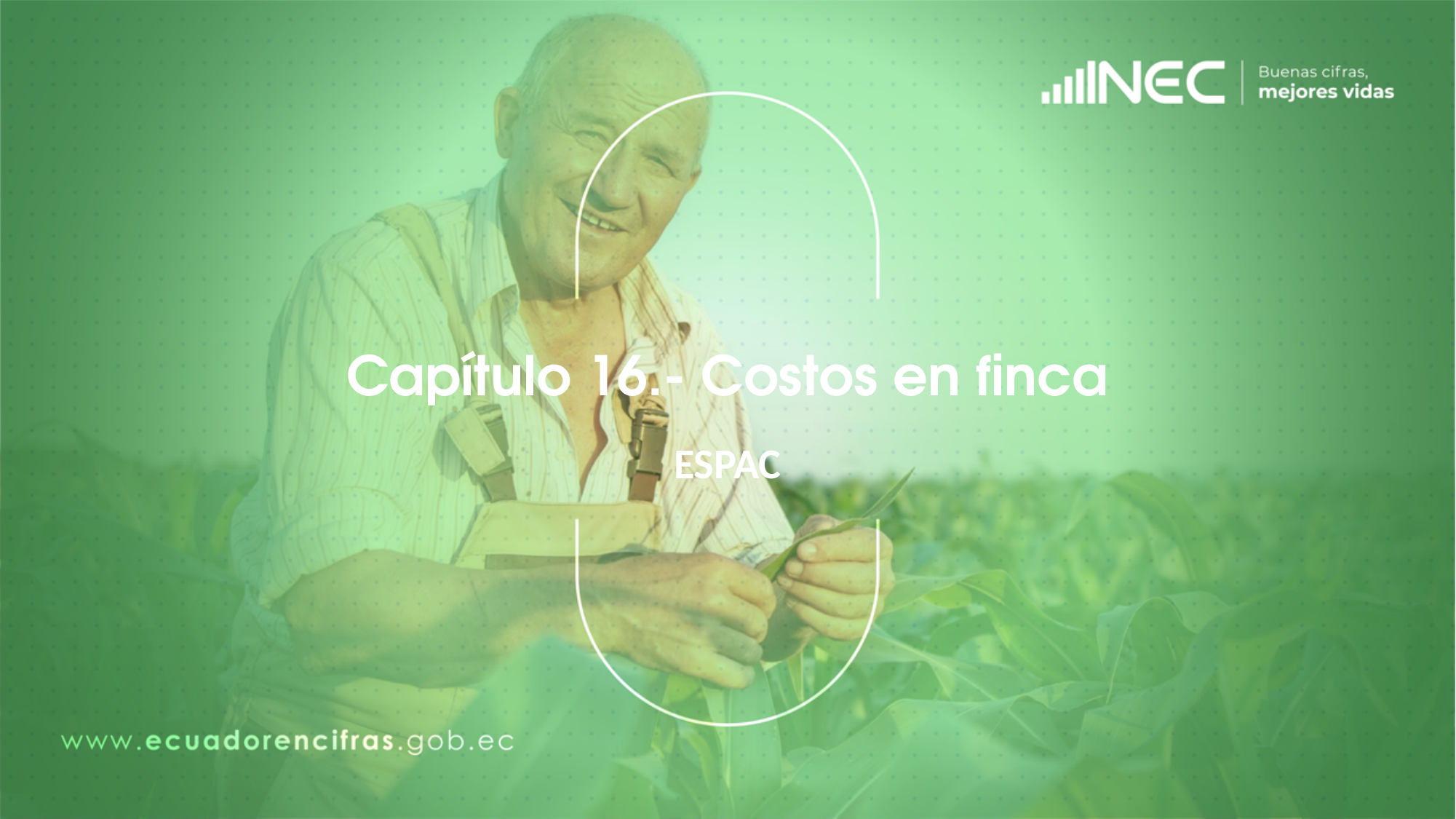

# Capítulo 16.- Costos en finca
ESPAC